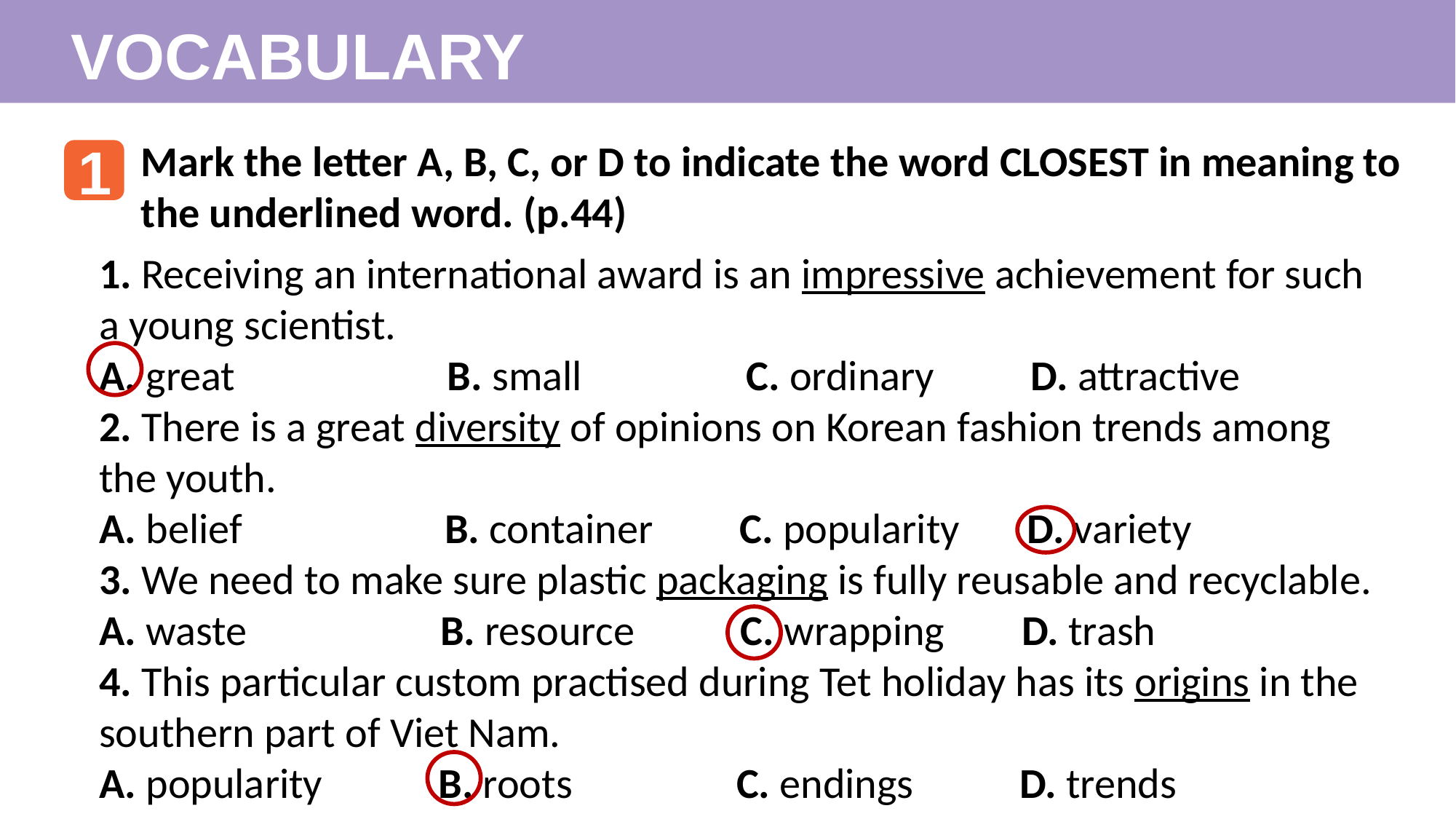

VOCABULARY
1
Mark the letter A, B, C, or D to indicate the word CLOSEST in meaning to the underlined word. (p.44)

1. Receiving an international award is an impressive achievement for such a young scientist.
A. great                      B. small                 C. ordinary          D. attractive
2. There is a great diversity of opinions on Korean fashion trends among the youth.
A. belief                     B. container         C. popularity       D. variety
3. We need to make sure plastic packaging is fully reusable and recyclable.
A. waste                    B. resource           C. wrapping        D. trash
4. This particular custom practised during Tet holiday has its origins in the southern part of Viet Nam.
A. popularity            B. roots                 C. endings           D. trends